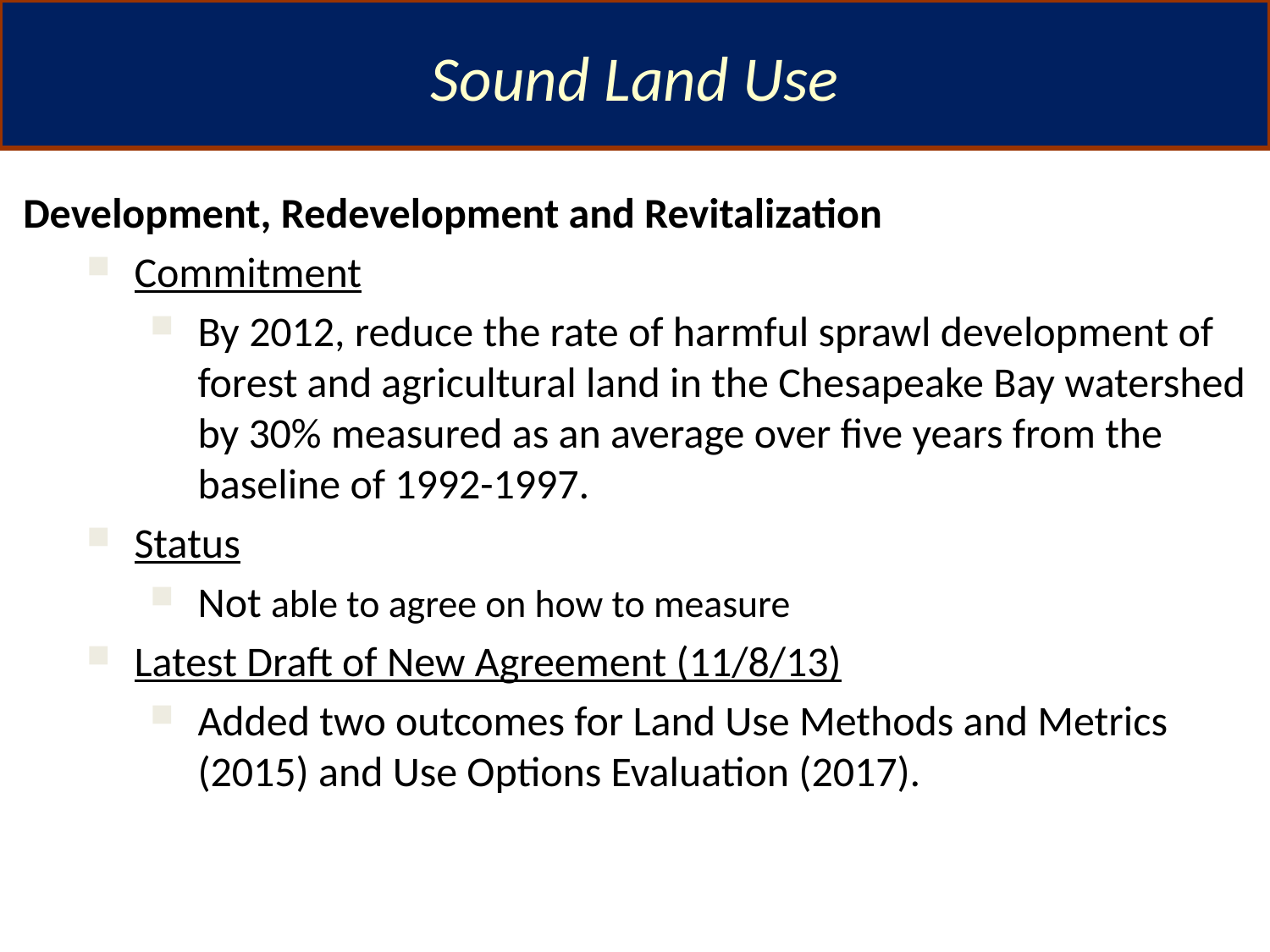

Sound Land Use
Development, Redevelopment and Revitalization
Commitment
By 2012, reduce the rate of harmful sprawl development of forest and agricultural land in the Chesapeake Bay watershed by 30% measured as an average over five years from the baseline of 1992-1997.
Status
Not able to agree on how to measure
Latest Draft of New Agreement (11/8/13)
Added two outcomes for Land Use Methods and Metrics (2015) and Use Options Evaluation (2017).